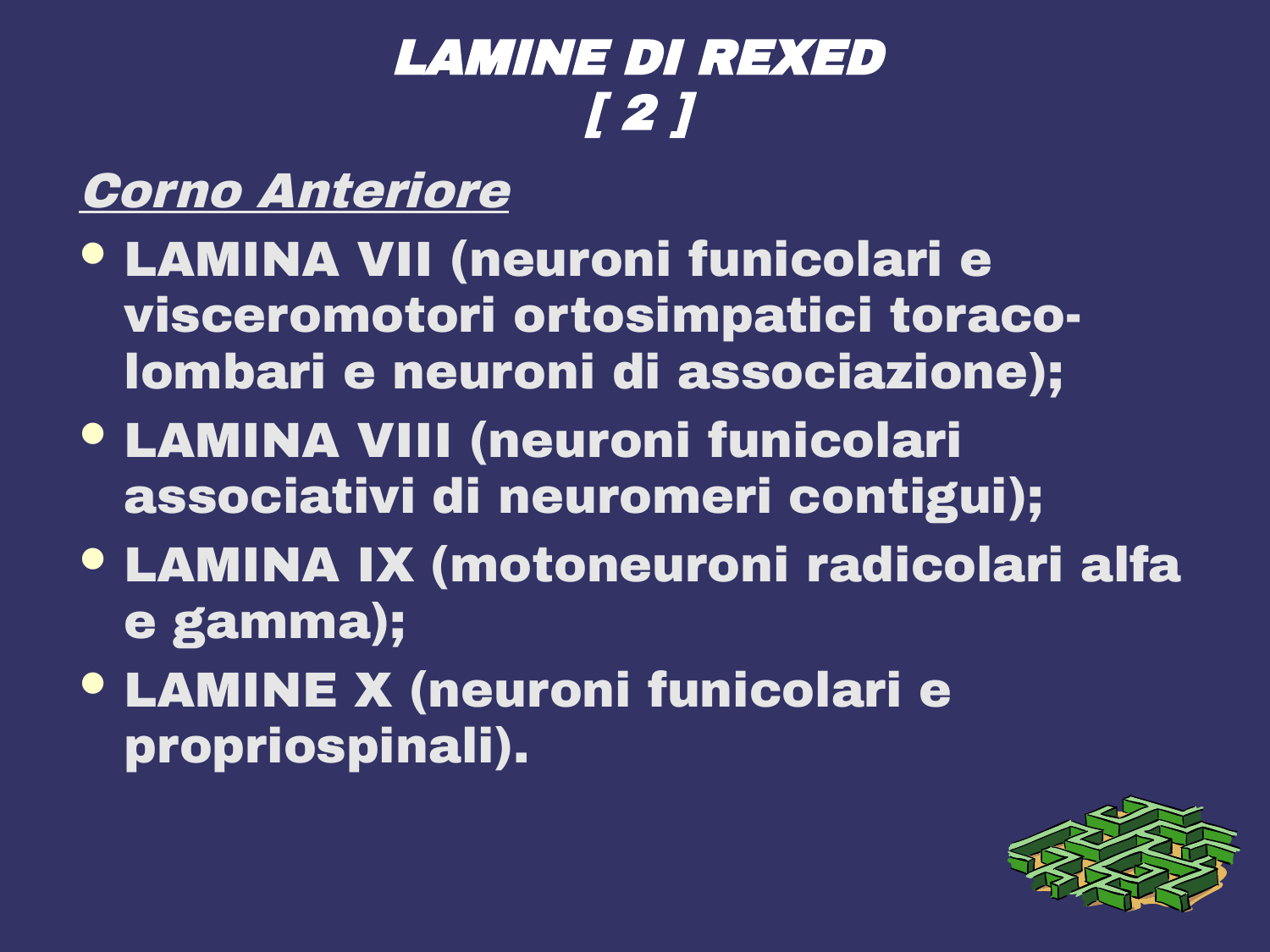

# LAMINE DI REXED [ 2 ]
Corno Anteriore
LAMINA VII (neuroni funicolari e visceromotori ortosimpatici toraco-lombari e neuroni di associazione);
LAMINA VIII (neuroni funicolari associativi di neuromeri contigui);
LAMINA IX (motoneuroni radicolari alfa e gamma);
LAMINE X (neuroni funicolari e propriospinali).